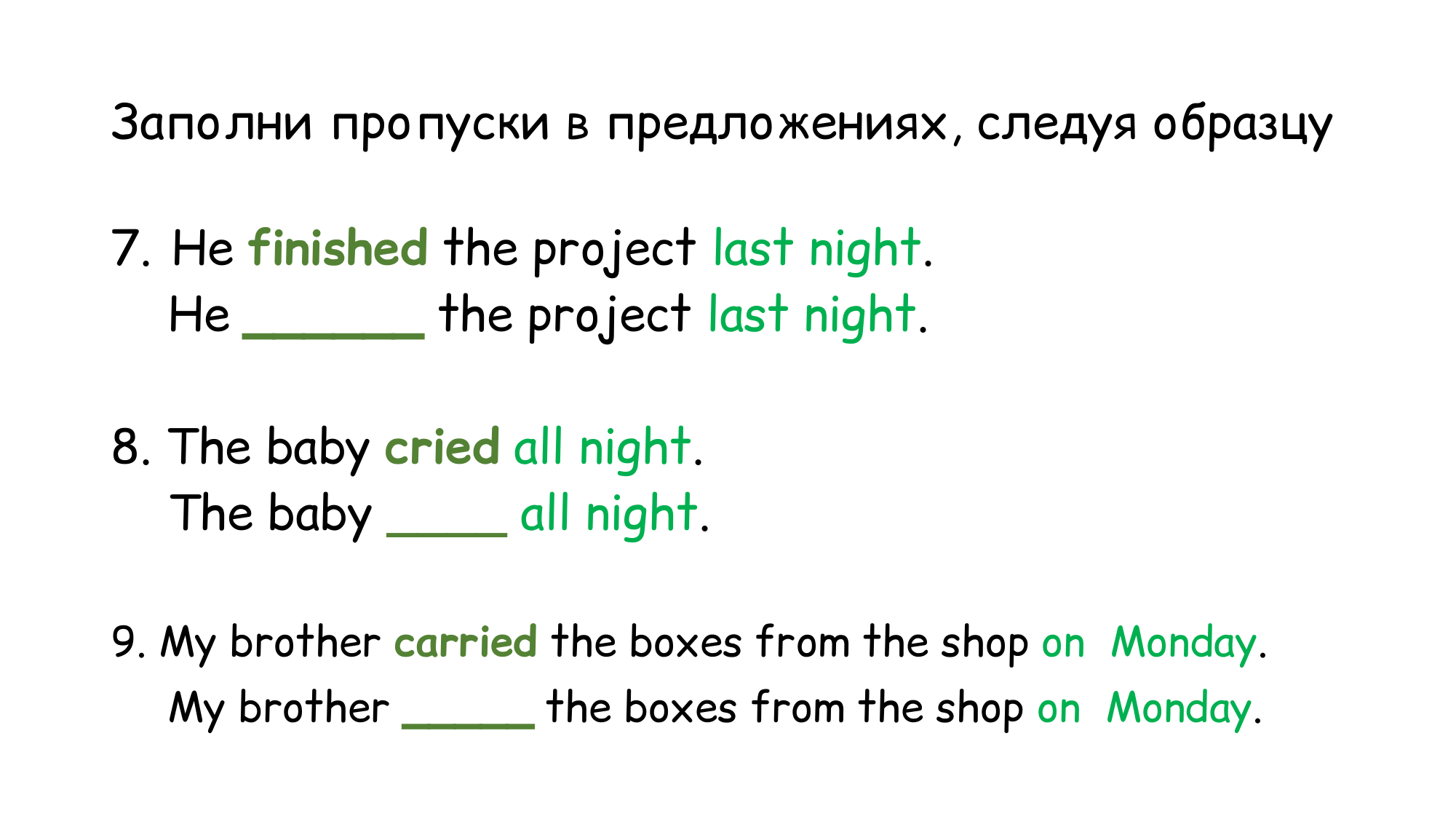

# Заполни пропуски в предложениях, следуя образцу
He finished the project last night.
    He ______ the project last night.

8. The baby cried all night.
    The baby ____ all night.

9. My brother carried the boxes from the shop on  Monday.
    My brother _____ the boxes from the shop on  Monday.